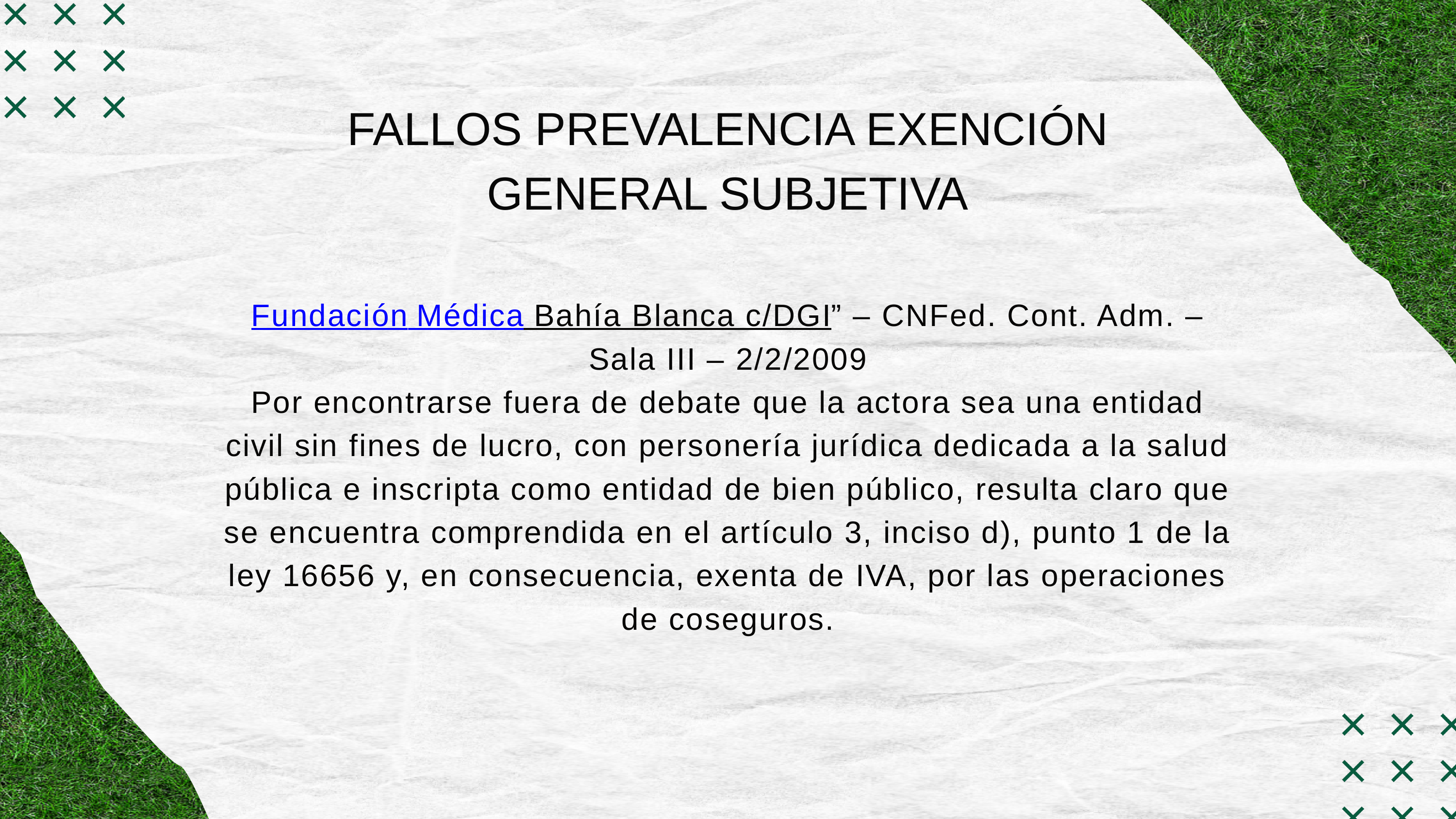

FALLOS PREVALENCIA EXENCIÓN GENERAL SUBJETIVA

Fundación Médica Bahía Blanca c/DGI” – CNFed. Cont. Adm. – Sala III – 2/2/2009
Por encontrarse fuera de debate que la actora sea una entidad civil sin fines de lucro, con personería jurídica dedicada a la salud pública e inscripta como entidad de bien público, resulta claro que se encuentra comprendida en el artículo 3, inciso d), punto 1 de la ley 16656 y, en consecuencia, exenta de IVA, por las operaciones de coseguros.